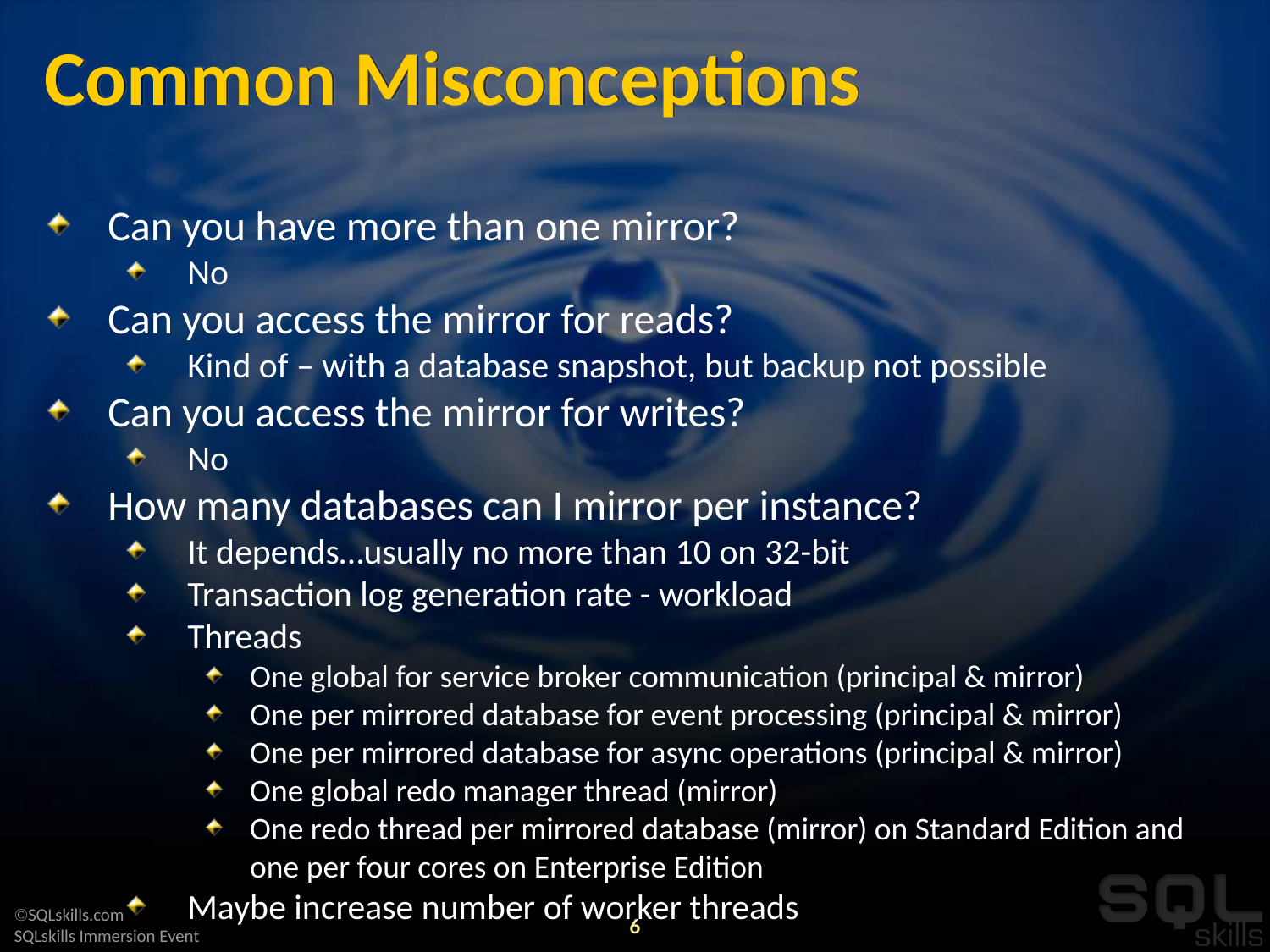

# Common Misconceptions
Can you have more than one mirror?
No
Can you access the mirror for reads?
Kind of – with a database snapshot, but backup not possible
Can you access the mirror for writes?
No
How many databases can I mirror per instance?
It depends…usually no more than 10 on 32-bit
Transaction log generation rate - workload
Threads
One global for service broker communication (principal & mirror)
One per mirrored database for event processing (principal & mirror)
One per mirrored database for async operations (principal & mirror)
One global redo manager thread (mirror)
One redo thread per mirrored database (mirror) on Standard Edition and one per four cores on Enterprise Edition
Maybe increase number of worker threads
6